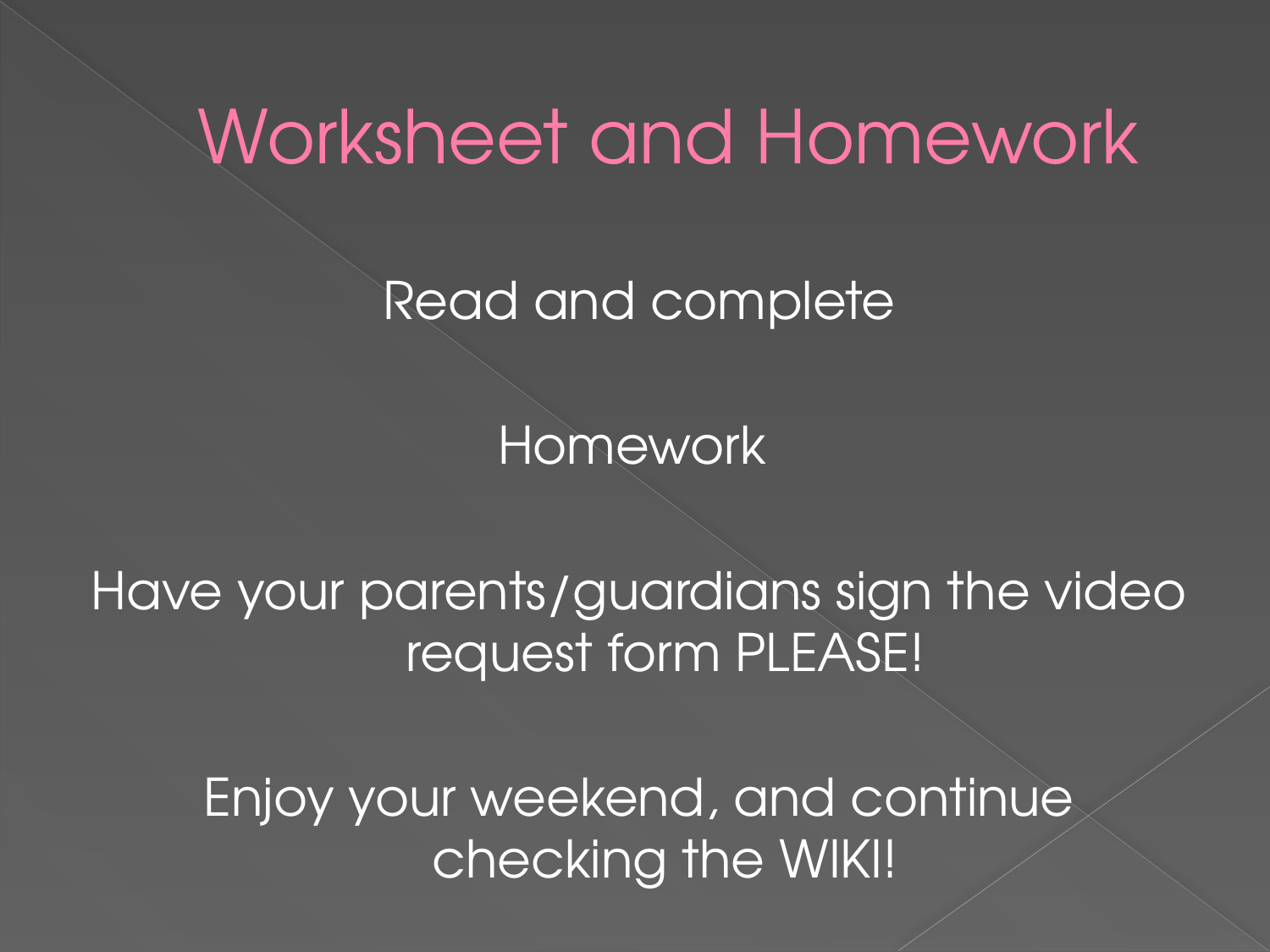

# Worksheet and Homework
Read and complete

Homework

Have your parents/guardians sign the video request form PLEASE!

Enjoy your weekend, and continue checking the WIKI!